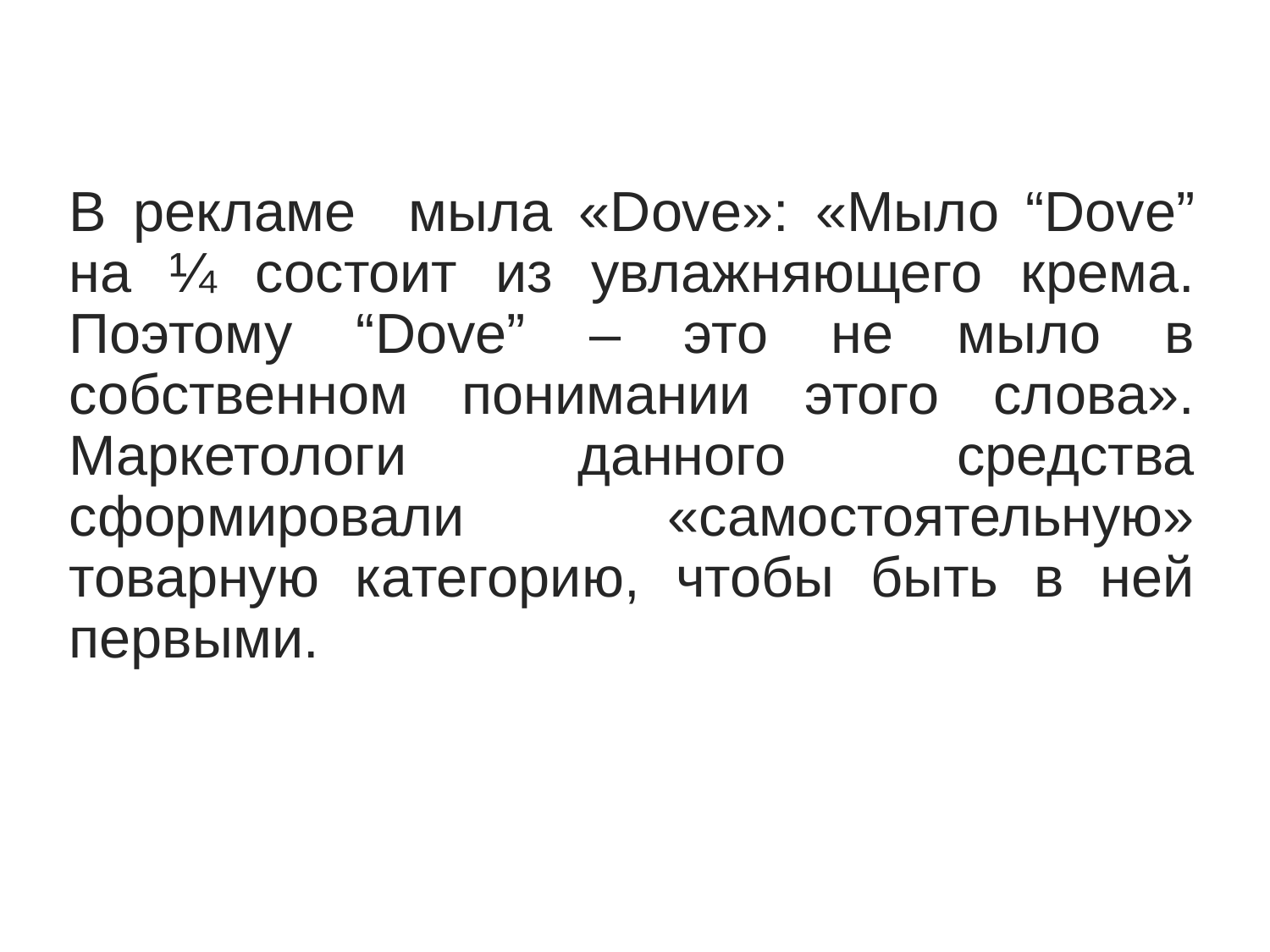

В рекламе  мыла «Dove»: «Мыло “Dove” на ¼ состоит из увлажняющего крема. Поэтому “Dove” – это не мыло в собственном понимании этого слова». Маркетологи данного средства сформировали «самостоятельную» товарную категорию, чтобы быть в ней первыми.